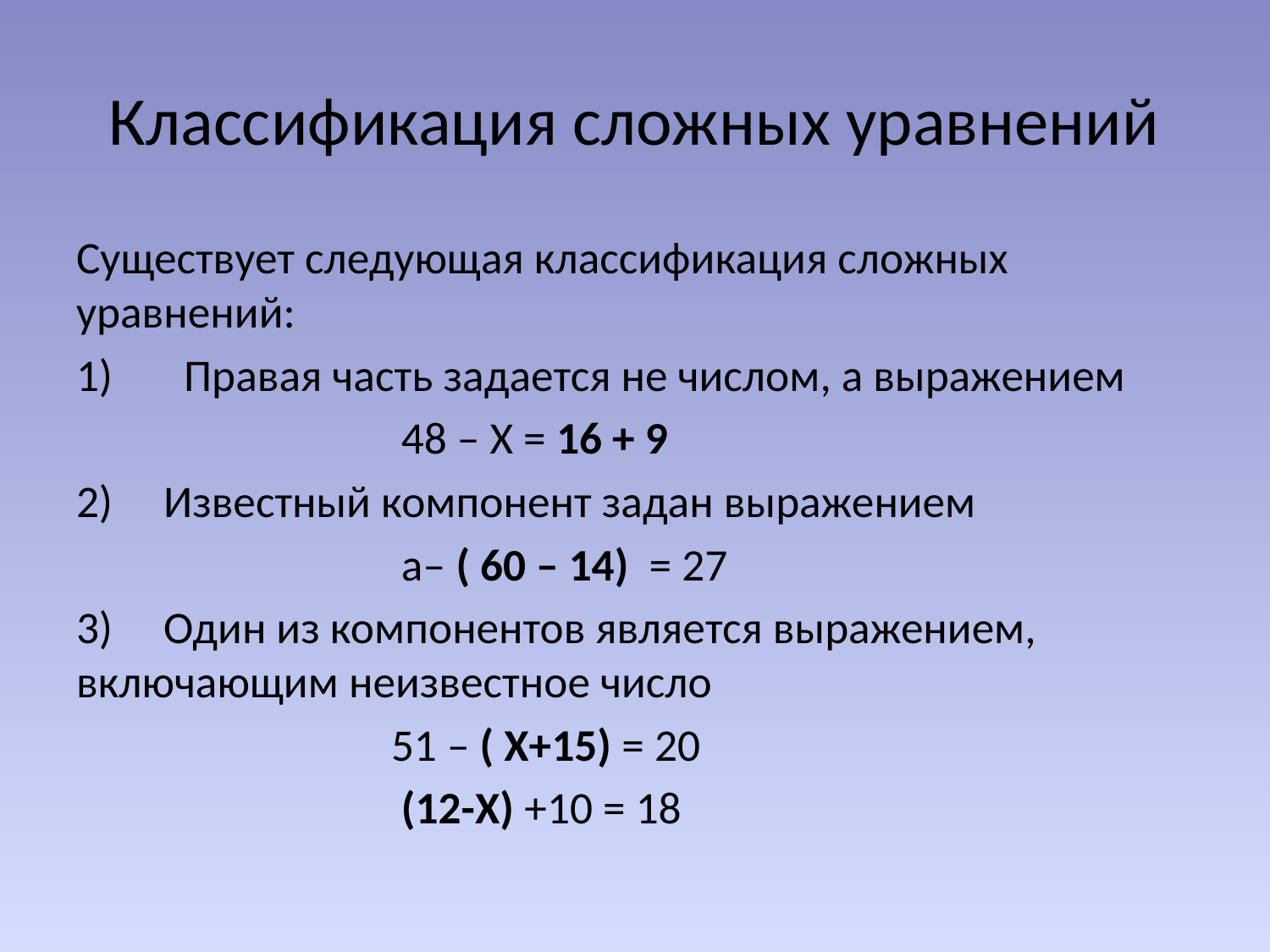

# Классификация сложных уравнений
Существует следующая классификация сложных уравнений:
1)       Правая часть задается не числом, а выражением
                                48 – Х = 16 + 9
2)     Известный компонент задан выражением
                                а– ( 60 – 14)  = 27
3)     Один из компонентов является выражением, включающим неизвестное число
                               51 – ( Х+15) = 20
                                (12-Х) +10 = 18